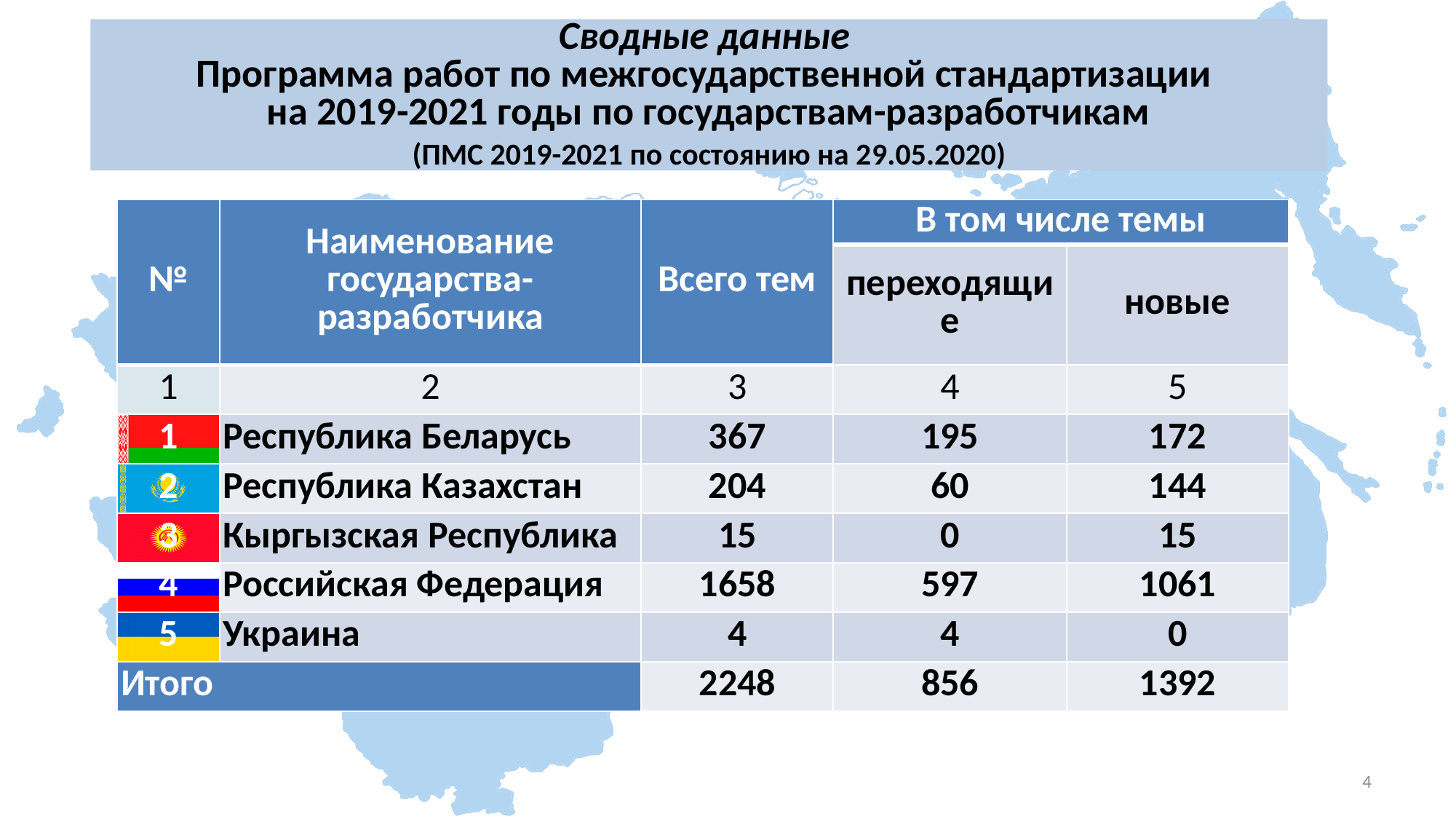

# Сводные данные Программа работ по межгосударственной стандартизации на 2019-2021 годы по государствам-разработчикам (ПМС 2019-2021 по состоянию на 29.05.2020)
| № | Наименование государства-разработчика | Всего тем | В том числе темы |  |
| --- | --- | --- | --- | --- |
|  |  |  | переходящие | новые |
| 1 | 2 | 3 | 4 | 5 |
| 1 | Республика Беларусь | 367 | 195 | 172 |
| 2 | Республика Казахстан | 204 | 60 | 144 |
| 3 | Кыргызская Республика | 15 | 0 | 15 |
| 4 | Российская Федерация | 1658 | 597 | 1061 |
| 5 | Украина | 4 | 4 | 0 |
| Итого |  | 2248 | 856 | 1392 |

4